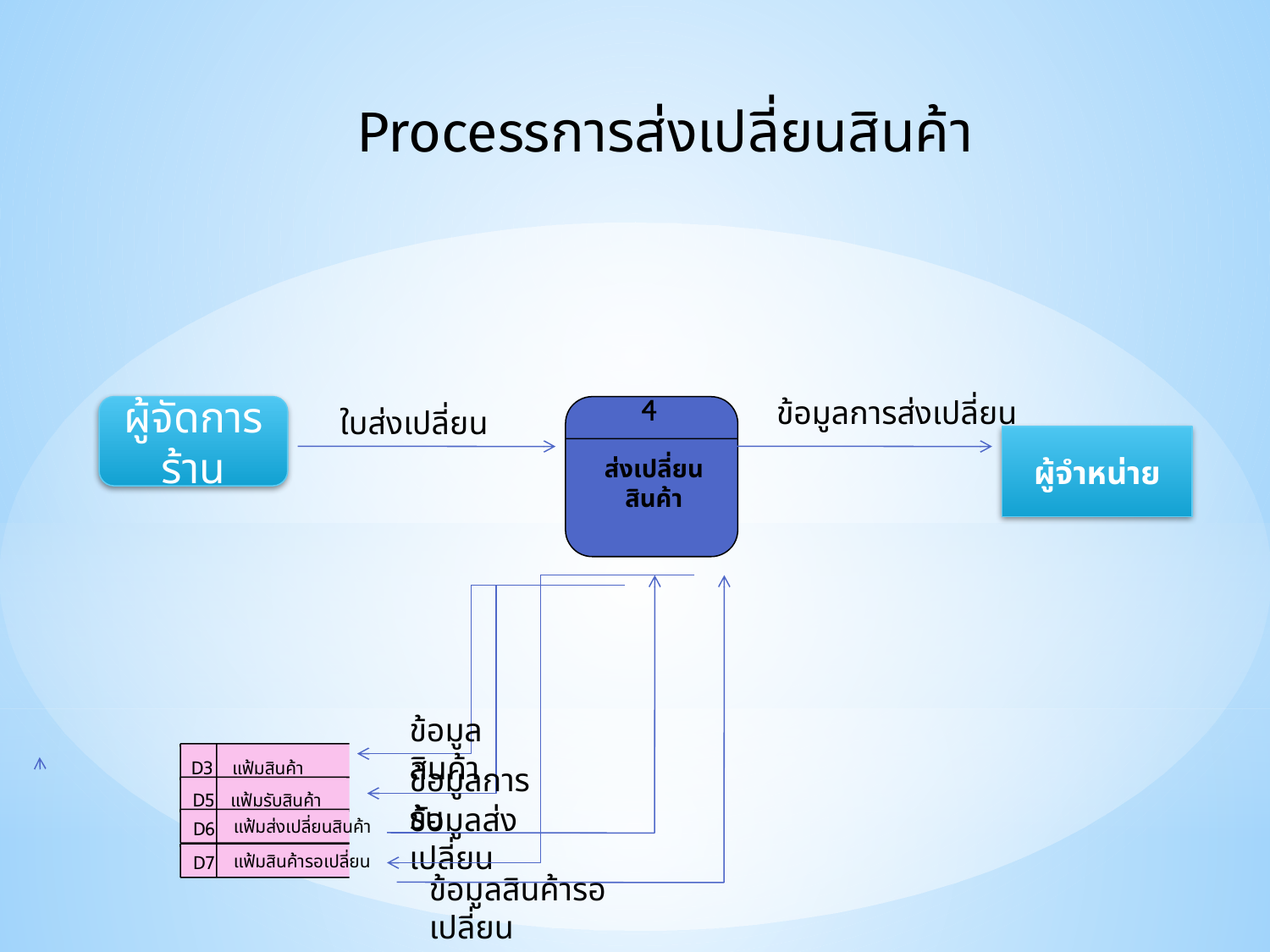

Processการส่งเปลี่ยนสินค้า
4

ส่งเปลี่ยน
สินค้า
ข้อมูลการส่งเปลี่ยน

ผู้จัดการร้าน

ใบส่งเปลี่ยน
ผู้จำหน่าย
ข้อมูลสินค้า

D3
แฟ้มสินค้า

แฟ้มส่งเปลี่ยนสินค้า
D6

แฟ้มสินค้ารอเปลี่ยน
D7
ข้อมูลการรับ
D5
แฟ้มรับสินค้า
ข้อมูลส่งเปลี่ยน
ข้อมูลสินค้ารอเปลี่ยน